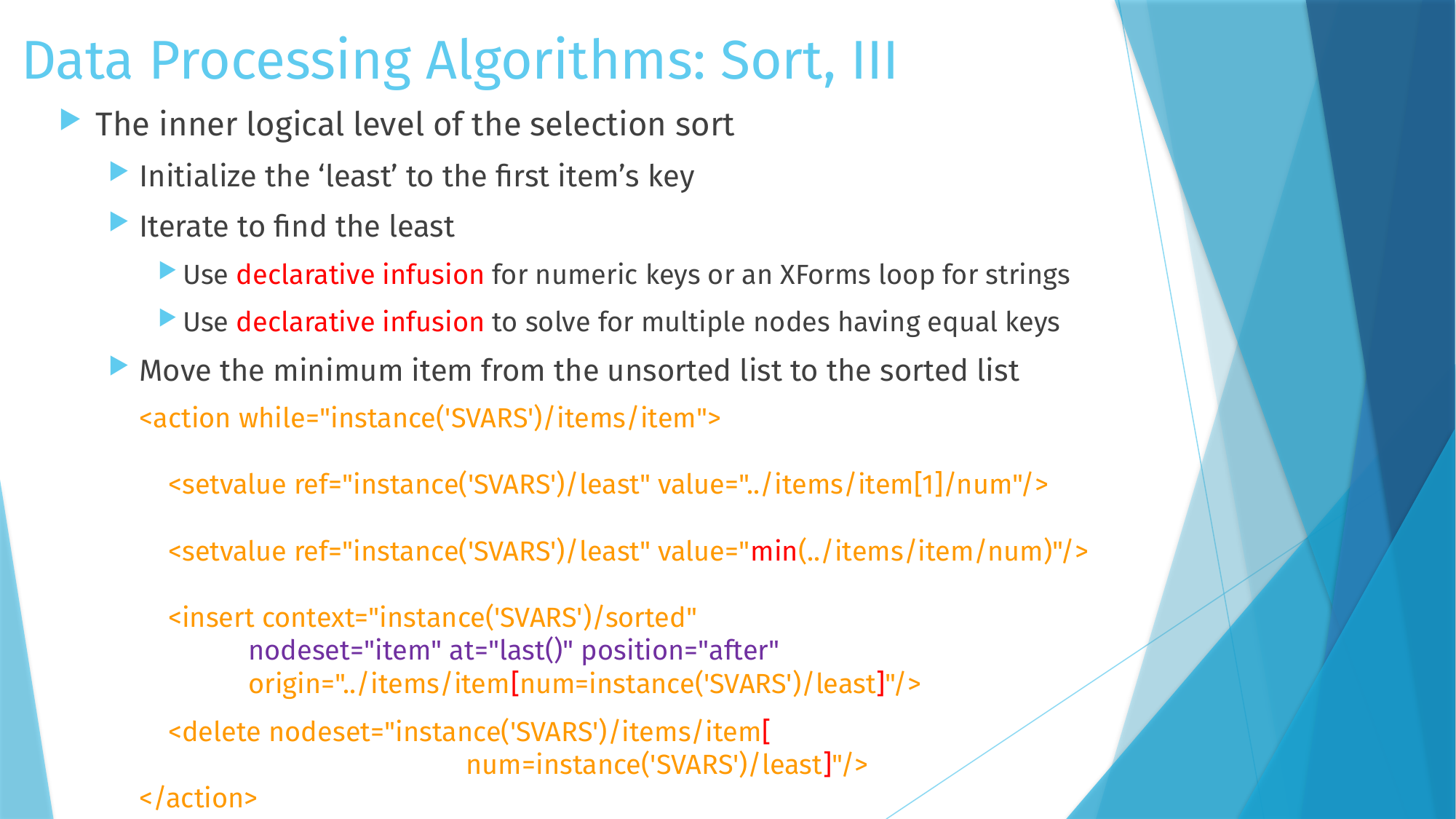

# Data Processing Algorithms: Sort, III
The inner logical level of the selection sort
Initialize the ‘least’ to the first item’s key
Iterate to find the least
Use declarative infusion for numeric keys or an XForms loop for strings
Use declarative infusion to solve for multiple nodes having equal keys
Move the minimum item from the unsorted list to the sorted list
<action while="instance('SVARS')/items/item">
    <setvalue ref="instance('SVARS')/least" value="../items/item[1]/num"/>
    <setvalue ref="instance('SVARS')/least" value="min(../items/item/num)"/>
    <insert context="instance('SVARS')/sorted"
               nodeset="item" at="last()" position="after"
               origin="../items/item[num=instance('SVARS')/least]"/>
    <delete nodeset="instance('SVARS')/items/item[
                                             num=instance('SVARS')/least]"/>
</action>